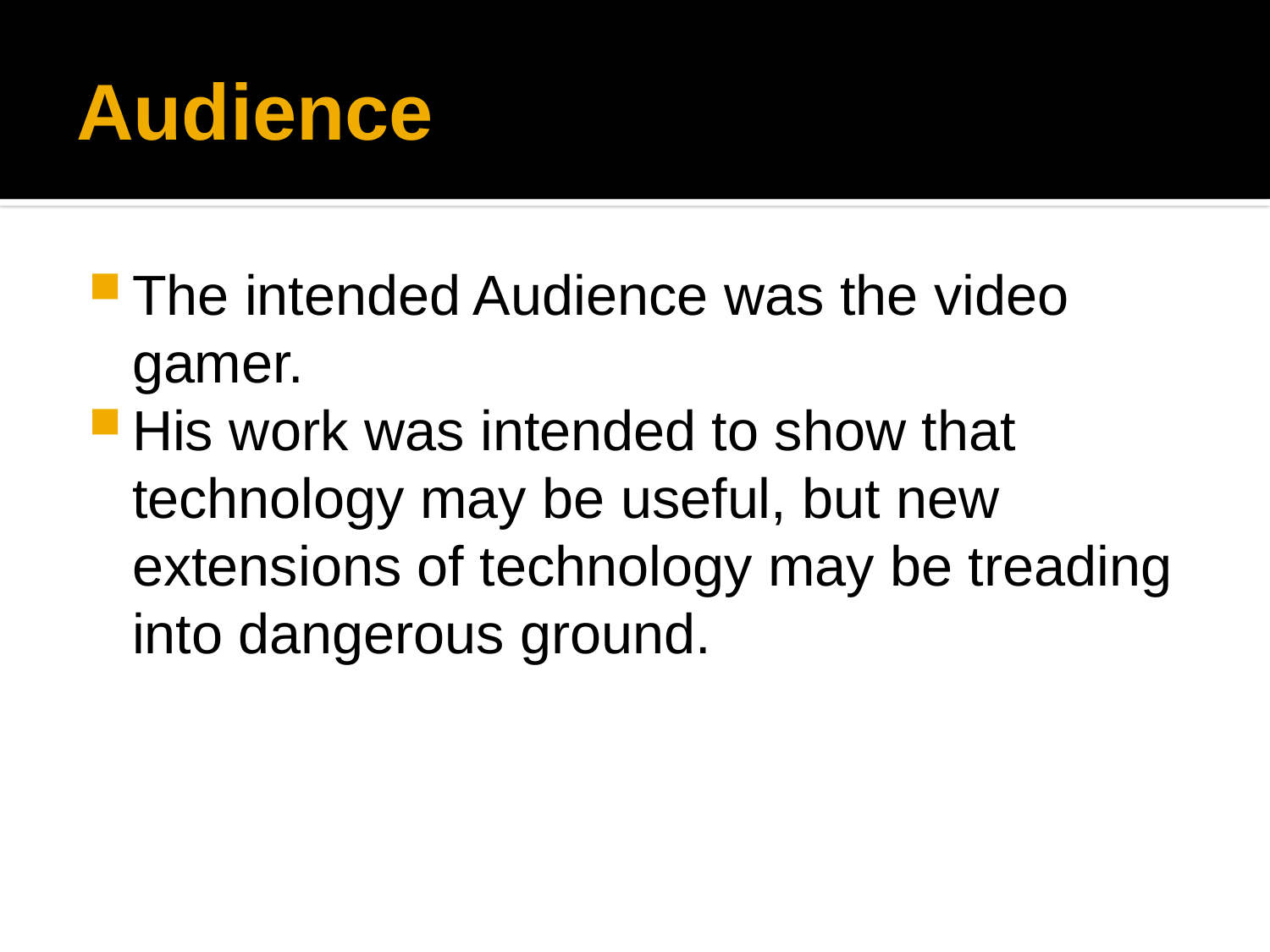

# Audience
The intended Audience was the video gamer.
His work was intended to show that technology may be useful, but new extensions of technology may be treading into dangerous ground.